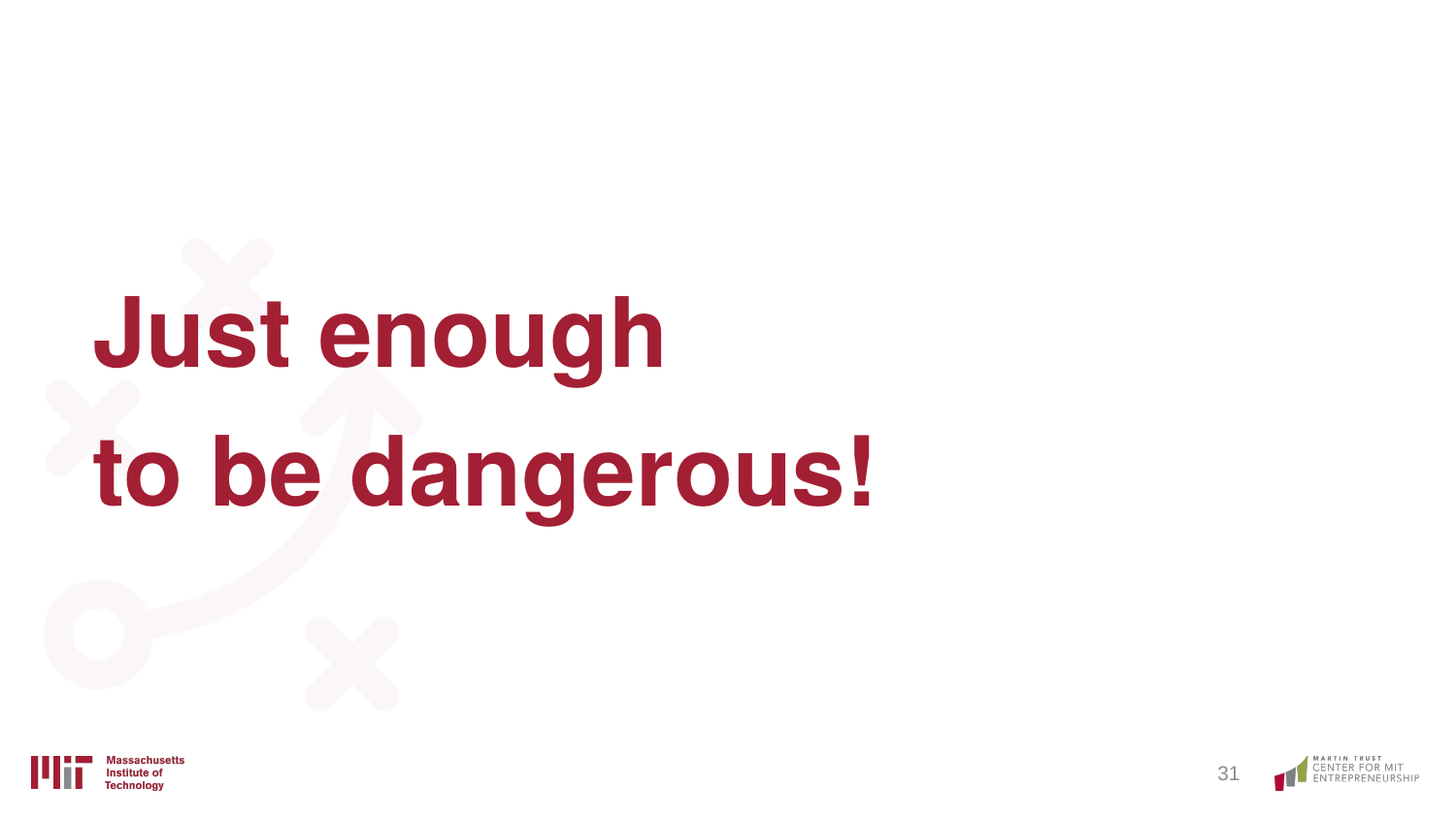

# Just enough
to be dangerous!
31